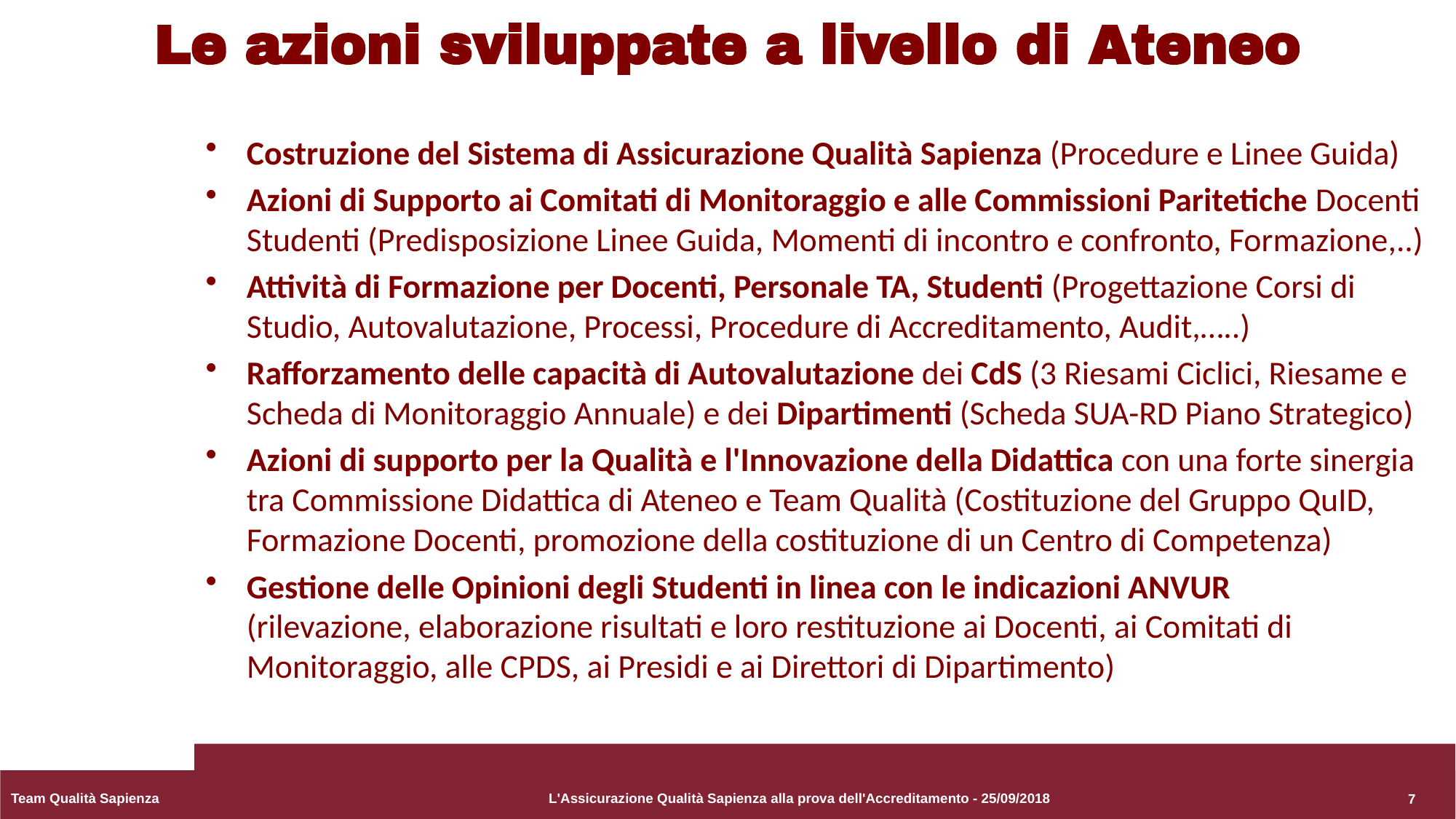

# Le azioni sviluppate a livello di Ateneo
Costruzione del Sistema di Assicurazione Qualità Sapienza (Procedure e Linee Guida)
Azioni di Supporto ai Comitati di Monitoraggio e alle Commissioni Paritetiche Docenti Studenti (Predisposizione Linee Guida, Momenti di incontro e confronto, Formazione,..)
Attività di Formazione per Docenti, Personale TA, Studenti (Progettazione Corsi di Studio, Autovalutazione, Processi, Procedure di Accreditamento, Audit,…..)
Rafforzamento delle capacità di Autovalutazione dei CdS (3 Riesami Ciclici, Riesame e Scheda di Monitoraggio Annuale) e dei Dipartimenti (Scheda SUA-RD Piano Strategico)
Azioni di supporto per la Qualità e l'Innovazione della Didattica con una forte sinergia tra Commissione Didattica di Ateneo e Team Qualità (Costituzione del Gruppo QuID, Formazione Docenti, promozione della costituzione di un Centro di Competenza)
Gestione delle Opinioni degli Studenti in linea con le indicazioni ANVUR
(rilevazione, elaborazione risultati e loro restituzione ai Docenti, ai Comitati di Monitoraggio, alle CPDS, ai Presidi e ai Direttori di Dipartimento)
7
Team Qualità Sapienza
L'Assicurazione Qualità Sapienza alla prova dell'Accreditamento - 25/09/2018